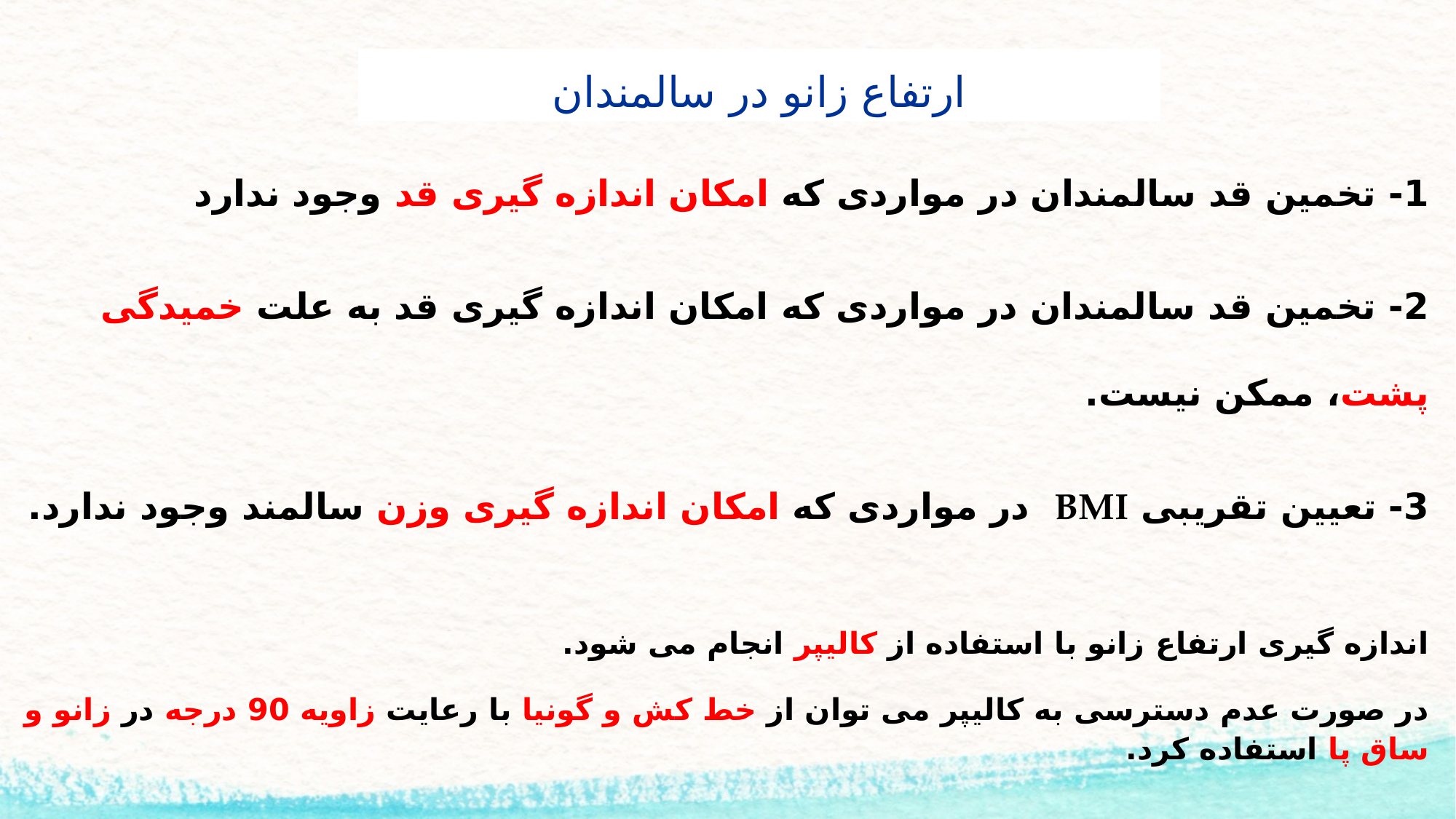

# ارتفاع زانو در سالمندان
1- تخمین قد سالمندان در مواردی که امکان اندازه گیری قد وجود ندارد
2- تخمین قد سالمندان در مواردی که امکان اندازه گیری قد به علت خمیدگی پشت، ممکن نیست.
3- تعیین تقریبی BMI  در مواردی که امکان اندازه گیری وزن سالمند وجود ندارد.

اندازه گیری ارتفاع زانو با استفاده از کالیپر انجام می شود.
در صورت عدم دسترسی به کالیپر می توان از خط کش و گونیا با رعایت زاویه 90 درجه در زانو و ساق پا استفاده کرد.